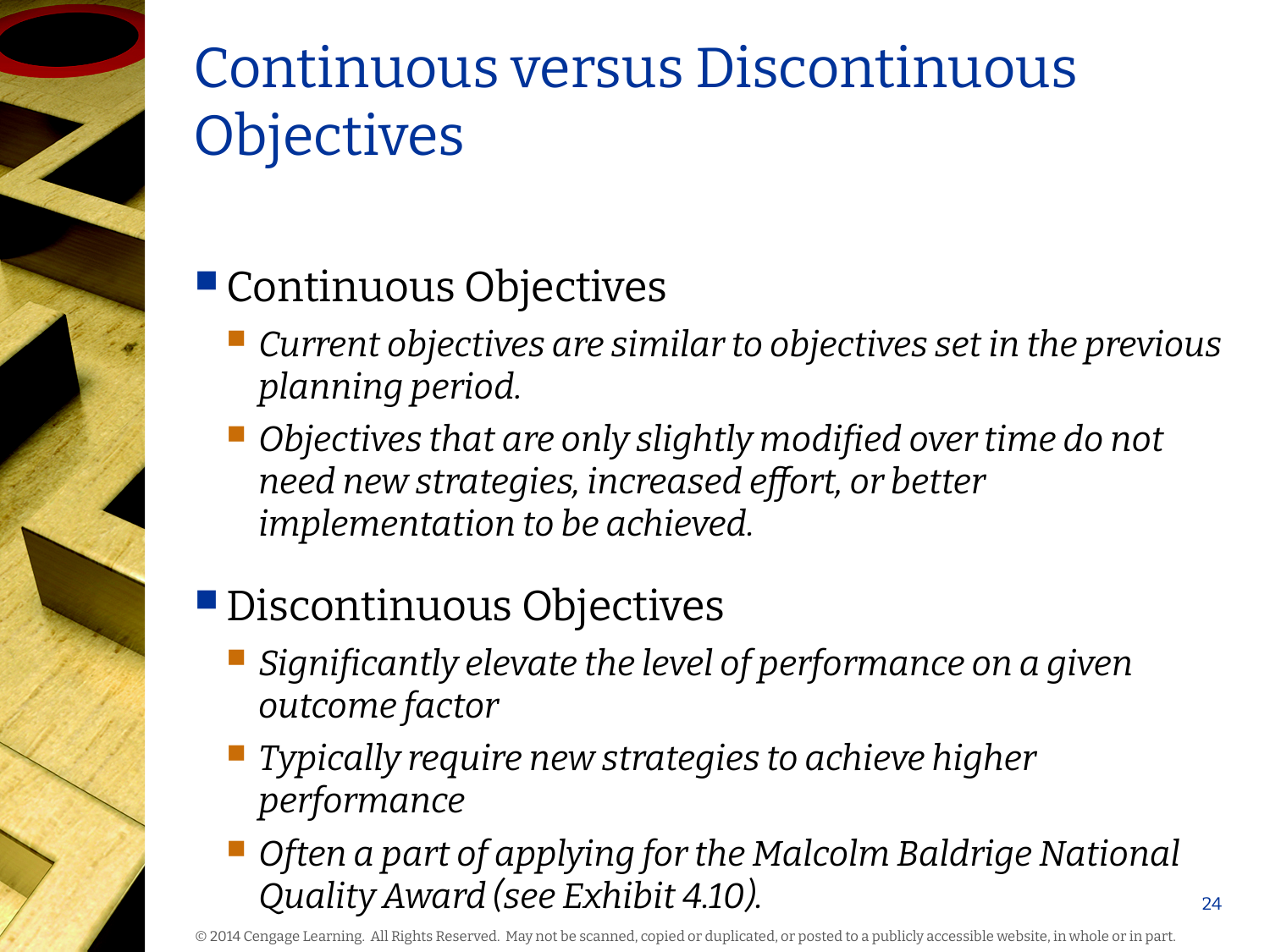

# Continuous versus Discontinuous Objectives

Continuous Objectives
Current objectives are similar to objectives set in the previous planning period.
Objectives that are only slightly modified over time do not need new strategies, increased effort, or better implementation to be achieved.
Discontinuous Objectives
Significantly elevate the level of performance on a given outcome factor
Typically require new strategies to achieve higher performance
Often a part of applying for the Malcolm Baldrige National Quality Award (see Exhibit 4.10).
24